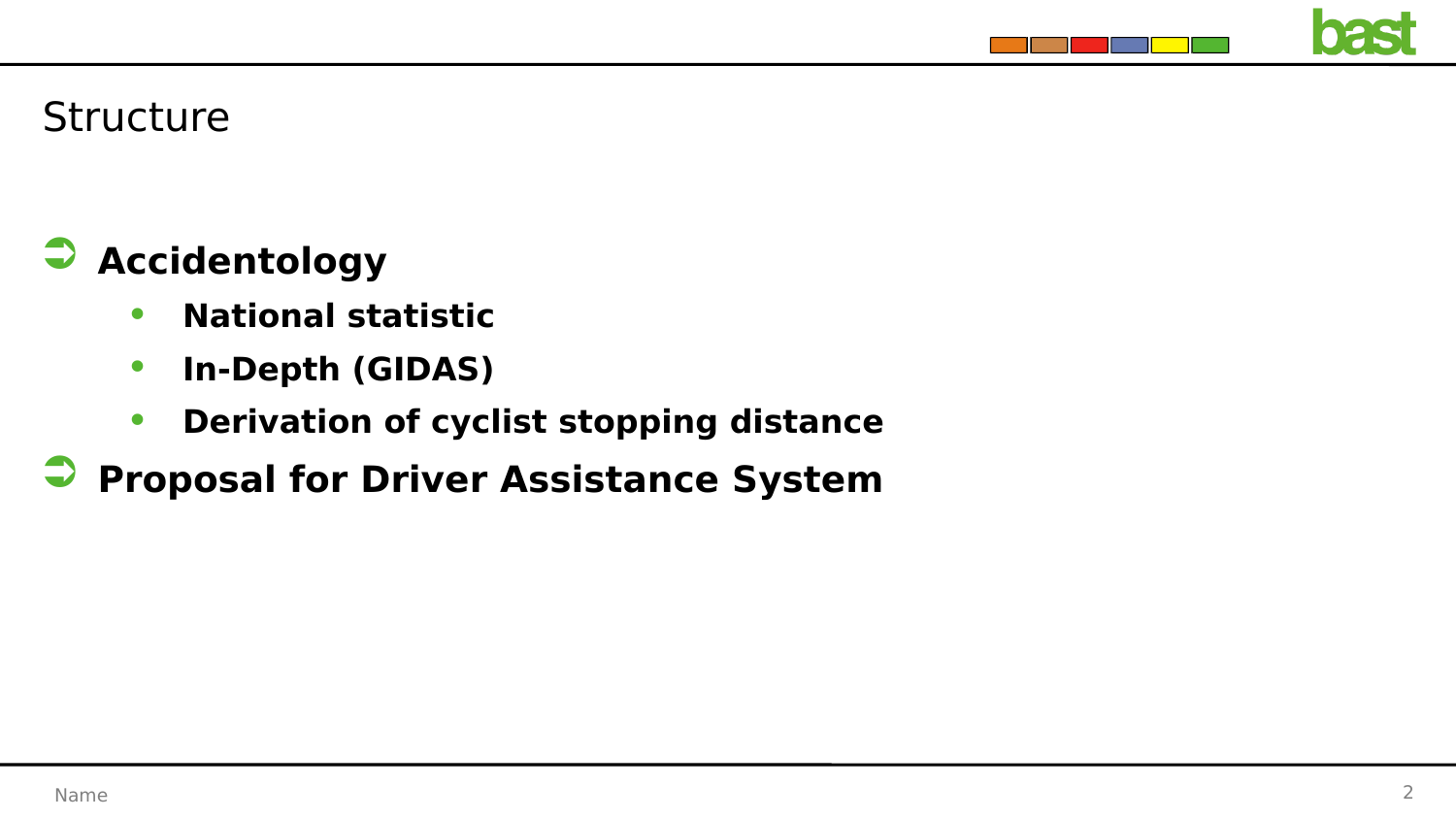

# Structure
Accidentology
National statistic
In-Depth (GIDAS)
Derivation of cyclist stopping distance
Proposal for Driver Assistance System